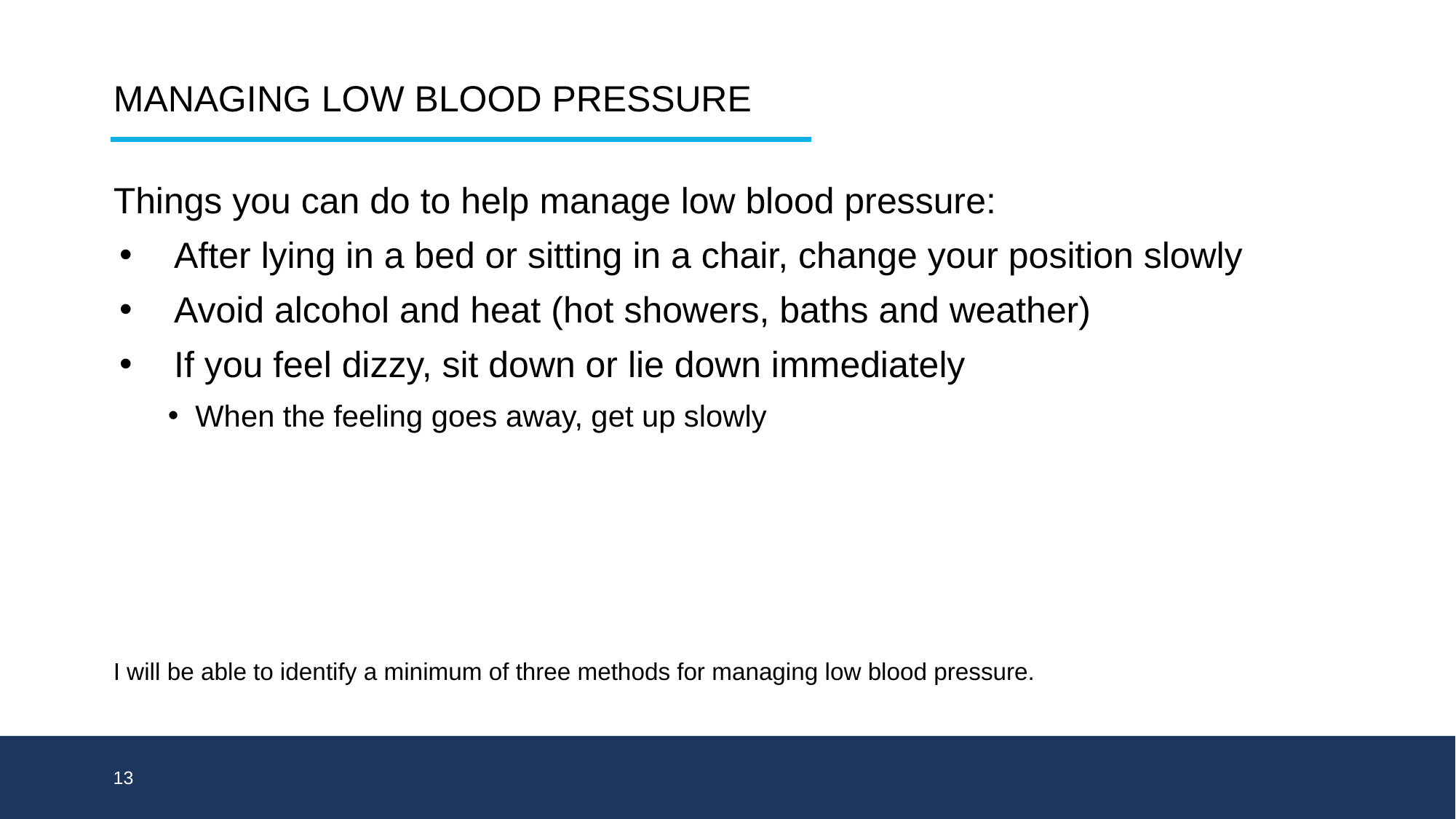

# Managing Low Blood Pressure
Things you can do to help manage low blood pressure:
After lying in a bed or sitting in a chair, change your position slowly
Avoid alcohol and heat (hot showers, baths and weather)
If you feel dizzy, sit down or lie down immediately
When the feeling goes away, get up slowly

I will be able to identify a minimum of three methods for managing low blood pressure.